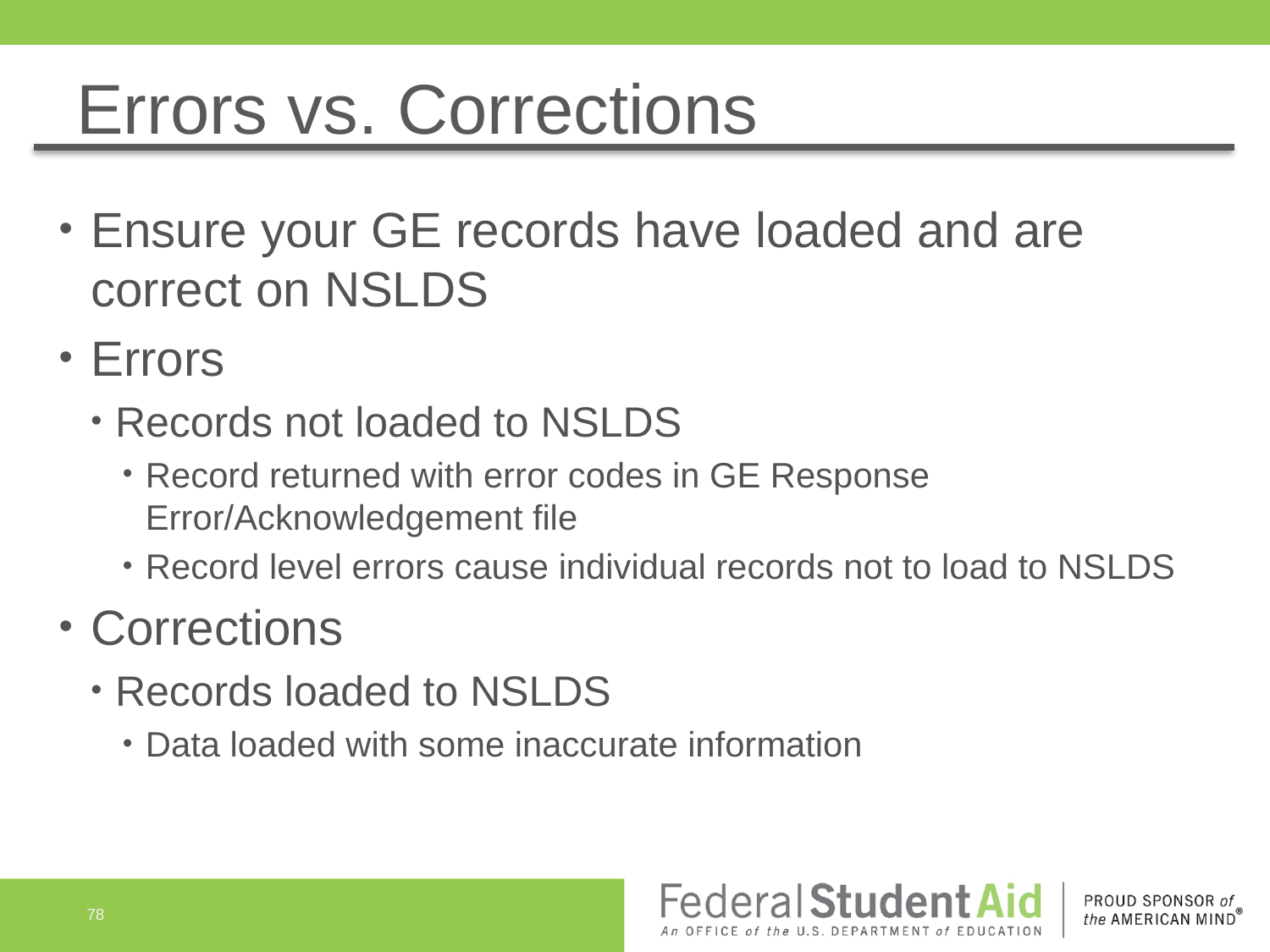

# Errors vs. Corrections
Ensure your GE records have loaded and are correct on NSLDS
Errors
Records not loaded to NSLDS
Record returned with error codes in GE Response Error/Acknowledgement file
Record level errors cause individual records not to load to NSLDS
Corrections
Records loaded to NSLDS
Data loaded with some inaccurate information

78